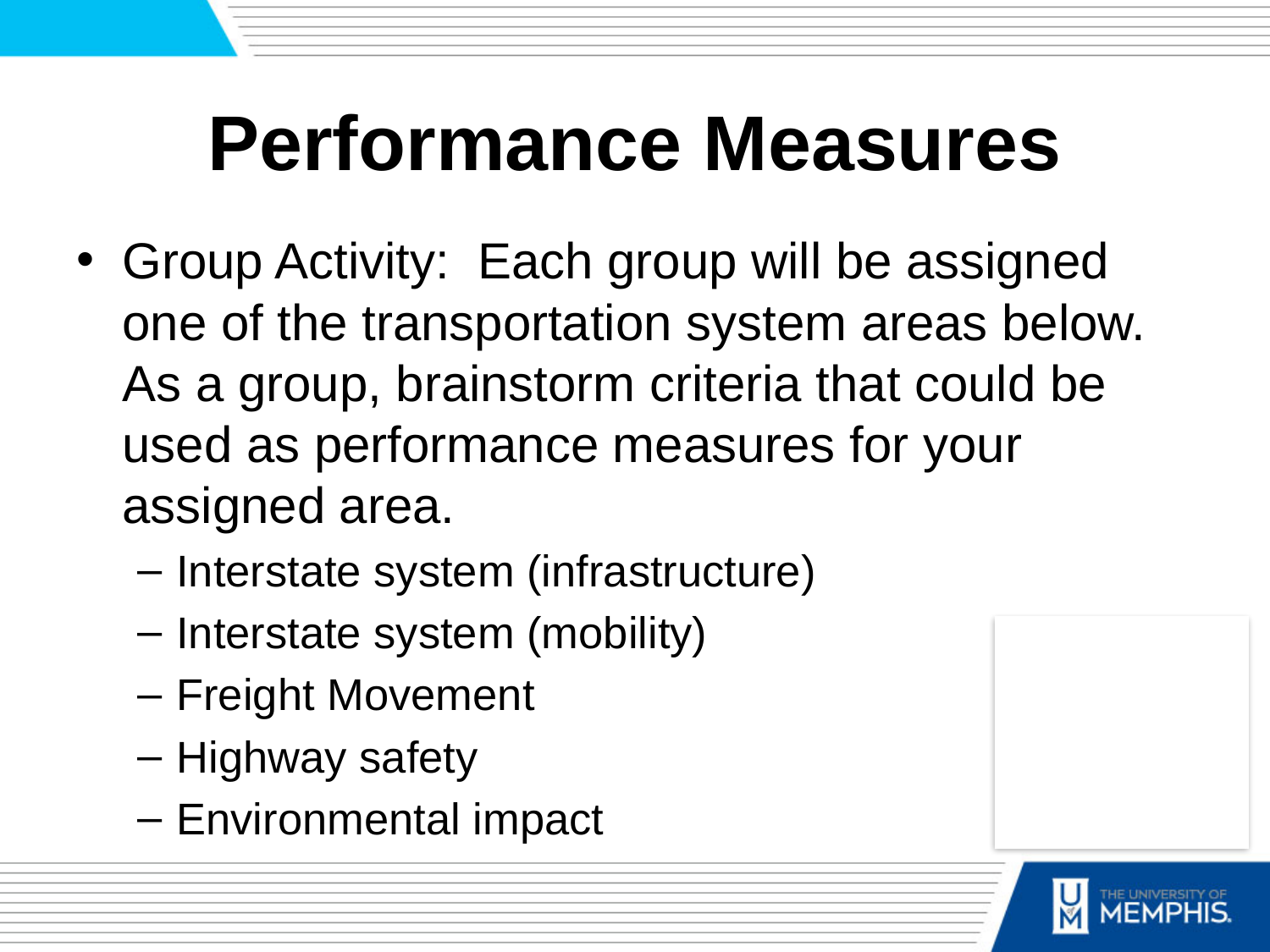

# Performance Measures
Group Activity:  Each group will be assigned one of the transportation system areas below.  As a group, brainstorm criteria that could be used as performance measures for your assigned area.
Interstate system (infrastructure)
Interstate system (mobility)
Freight Movement
Highway safety
Environmental impact